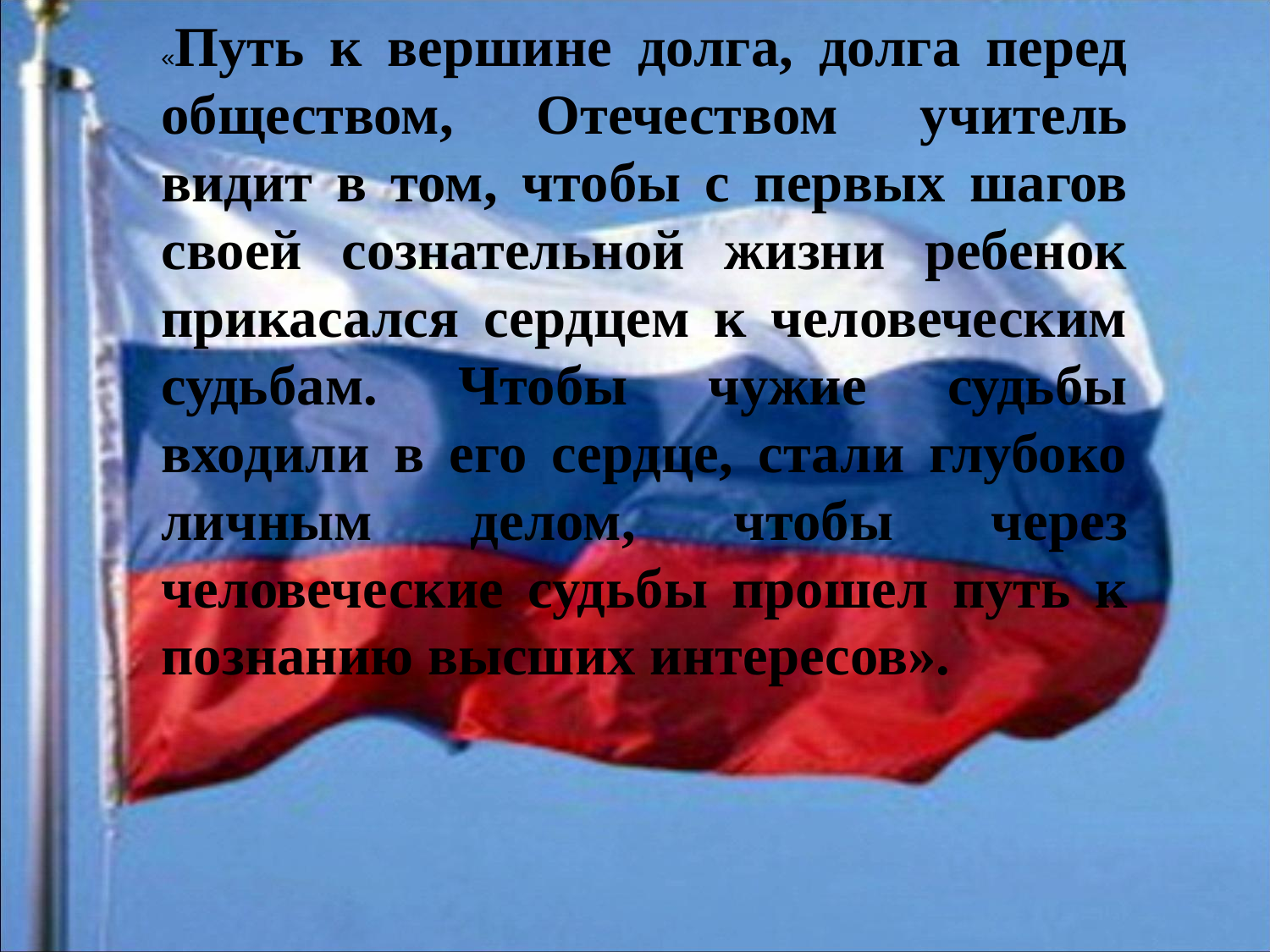

«Путь к вершине долга, долга перед обществом, Отечеством учитель видит в том, чтобы с первых шагов своей сознательной жизни ребенок прикасался сердцем к человеческим судьбам. Чтобы чужие судьбы входили в его сердце, стали глубоко личным делом, чтобы через человеческие судьбы прошел путь к познанию высших интересов».